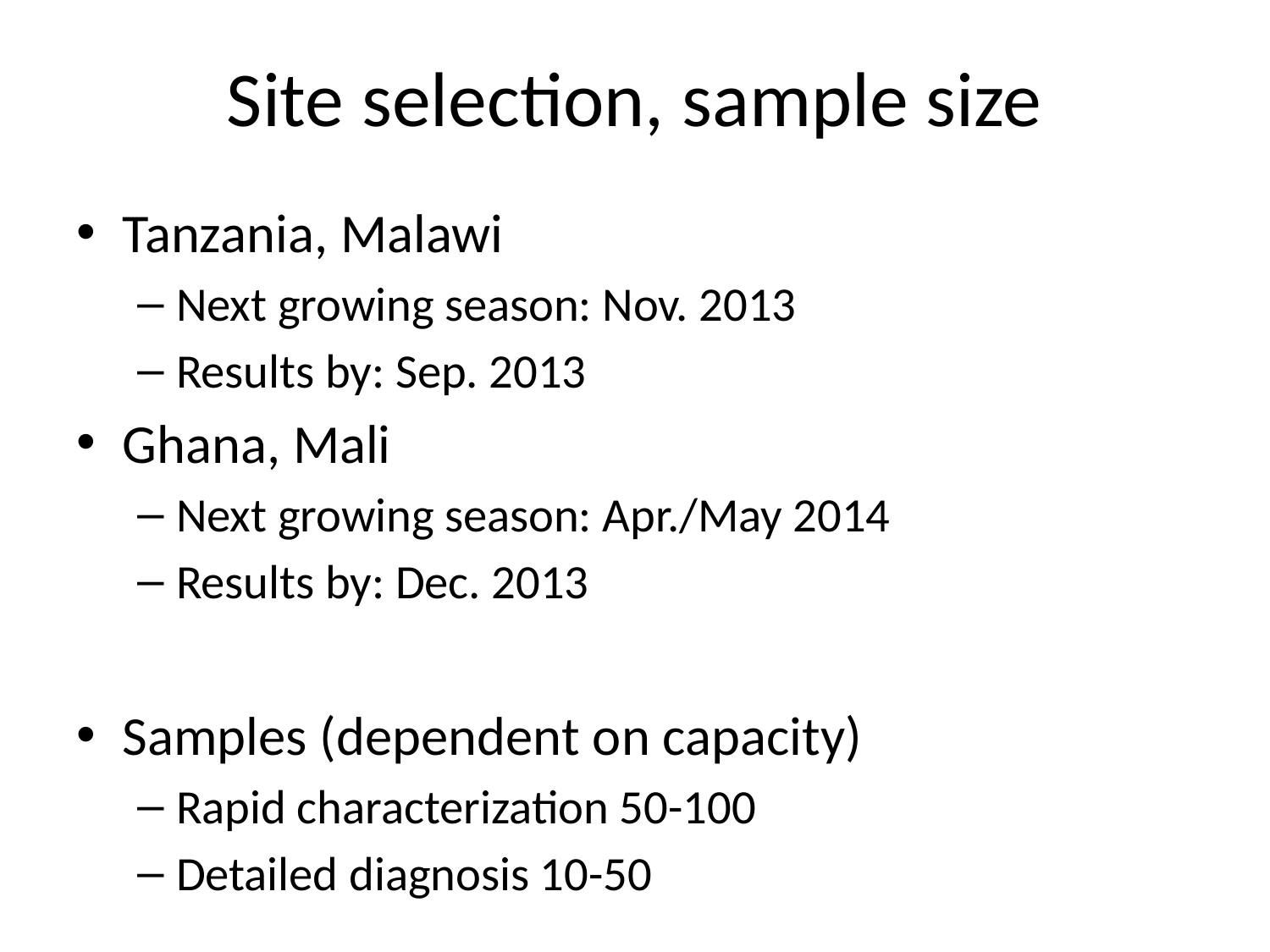

# Site selection, sample size
Tanzania, Malawi
Next growing season: Nov. 2013
Results by: Sep. 2013
Ghana, Mali
Next growing season: Apr./May 2014
Results by: Dec. 2013

Samples (dependent on capacity)
Rapid characterization 50-100
Detailed diagnosis 10-50